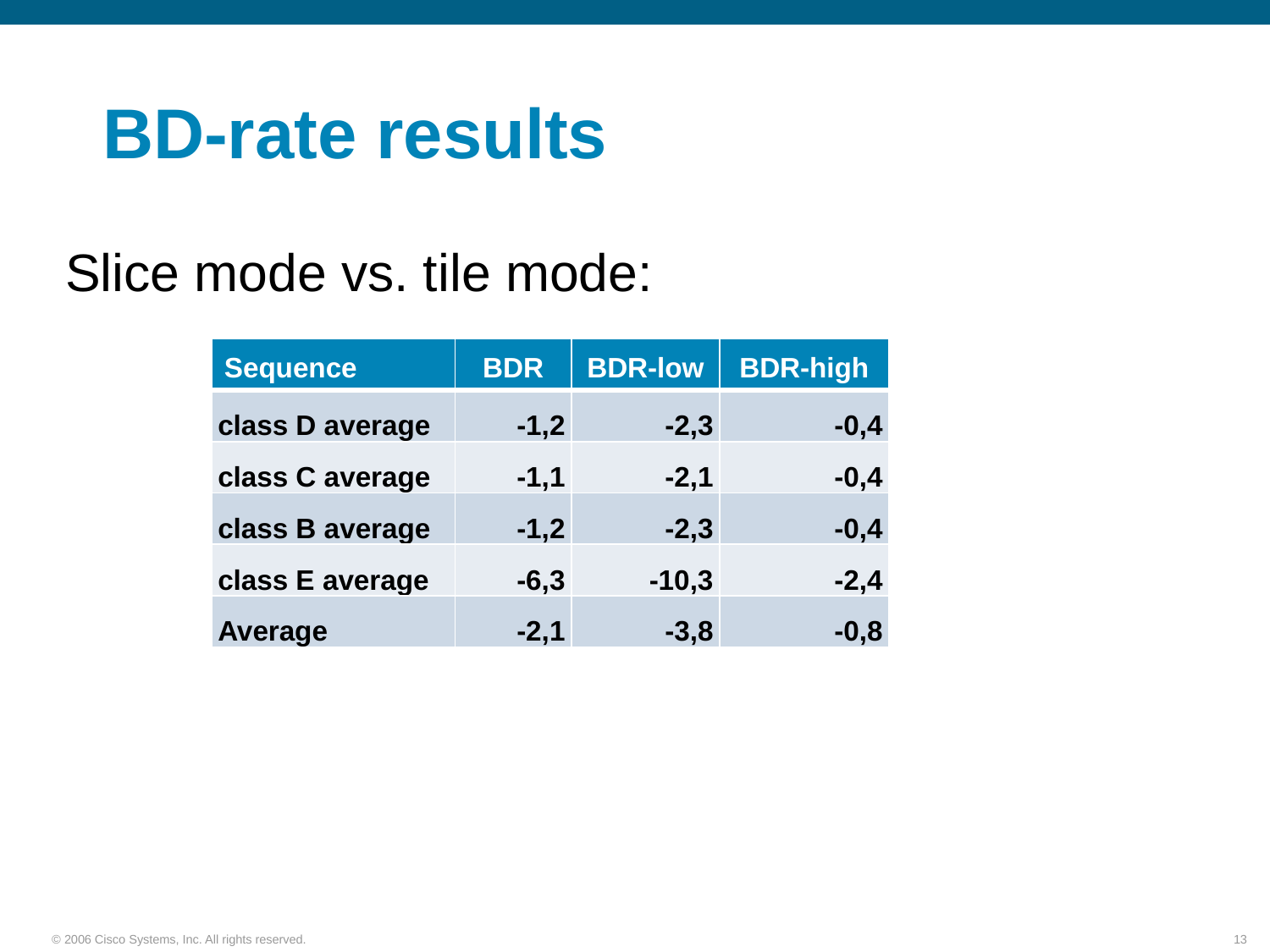

# BD-rate results
Slice mode vs. tile mode:
| Sequence | BDR | BDR-low | BDR-high |
| --- | --- | --- | --- |
| class D average | -1,2 | -2,3 | -0,4 |
| class C average | -1,1 | -2,1 | -0,4 |
| class B average | -1,2 | -2,3 | -0,4 |
| class E average | -6,3 | -10,3 | -2,4 |
| Average | -2,1 | -3,8 | -0,8 |